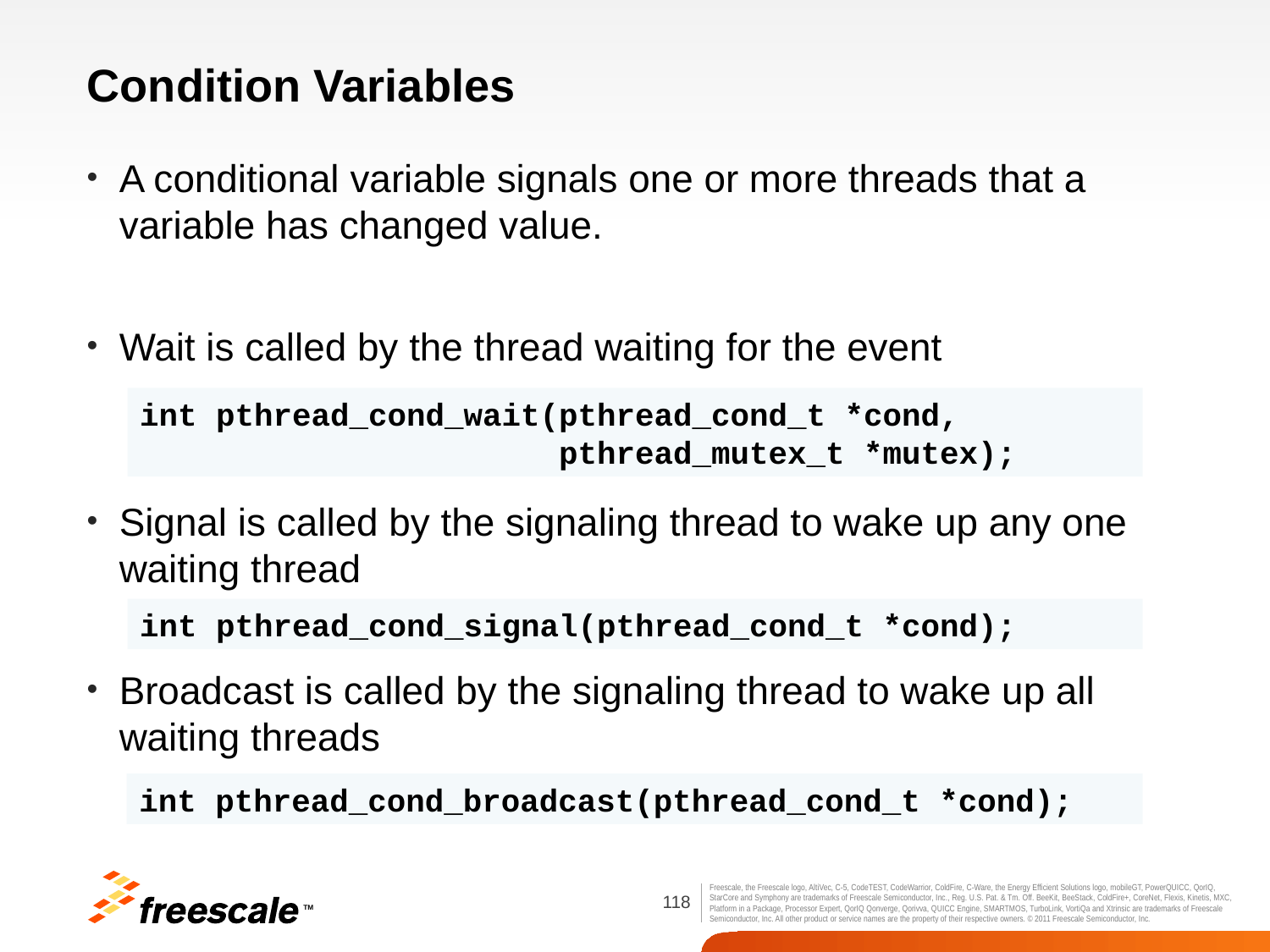

# Condition Variables
A conditional variable signals one or more threads that a variable has changed value.
Wait is called by the thread waiting for the event
Signal is called by the signaling thread to wake up any one waiting thread
Broadcast is called by the signaling thread to wake up all waiting threads
int pthread_cond_wait(pthread_cond_t *cond,
                      pthread_mutex_t *mutex);
int pthread_cond_signal(pthread_cond_t *cond);
int pthread_cond_broadcast(pthread_cond_t *cond);